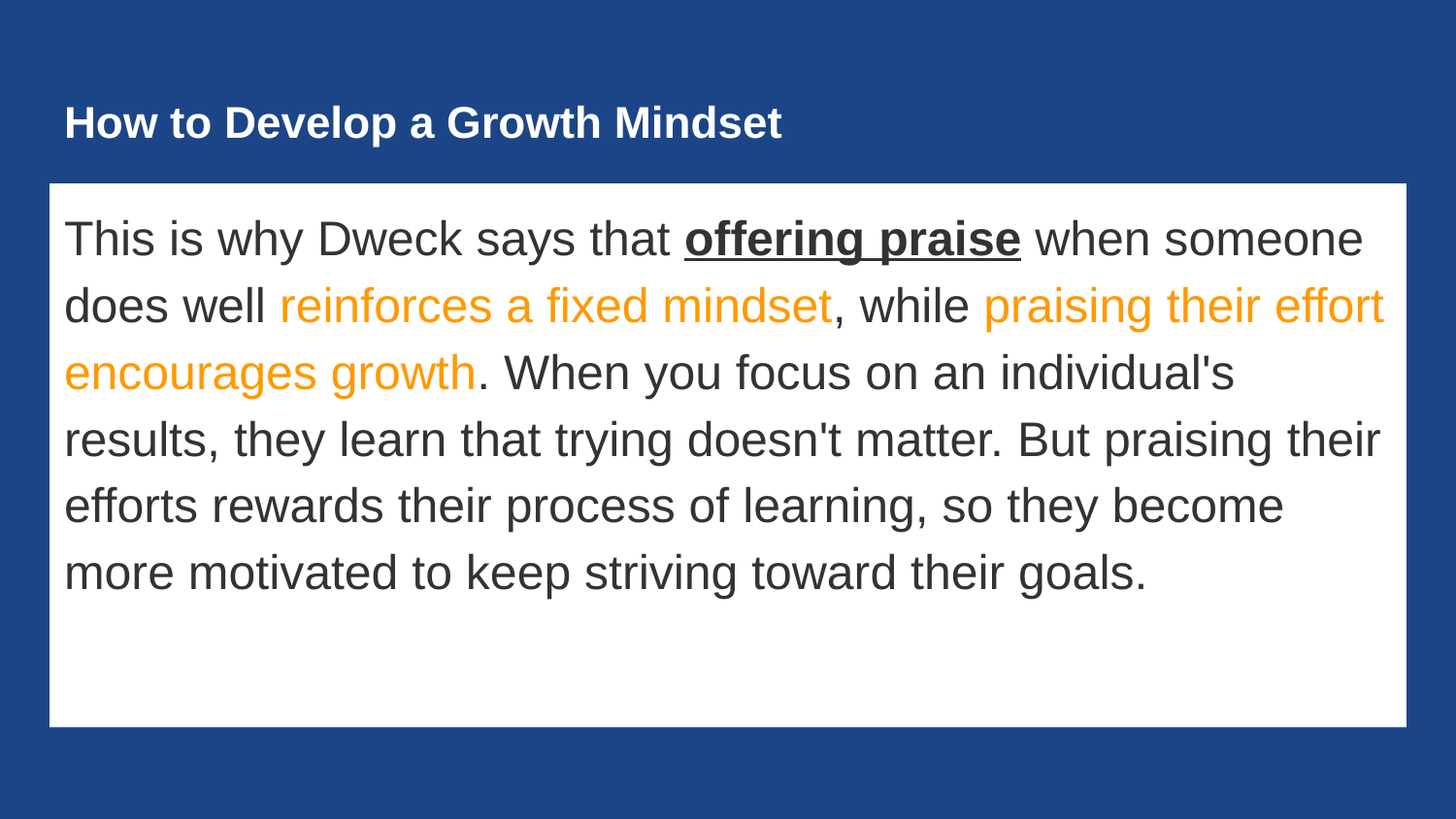

# How to Develop a Growth Mindset

This is why Dweck says that offering praise when someone does well reinforces a fixed mindset, while praising their effort encourages growth. When you focus on an individual's results, they learn that trying doesn't matter. But praising their efforts rewards their process of learning, so they become more motivated to keep striving toward their goals.